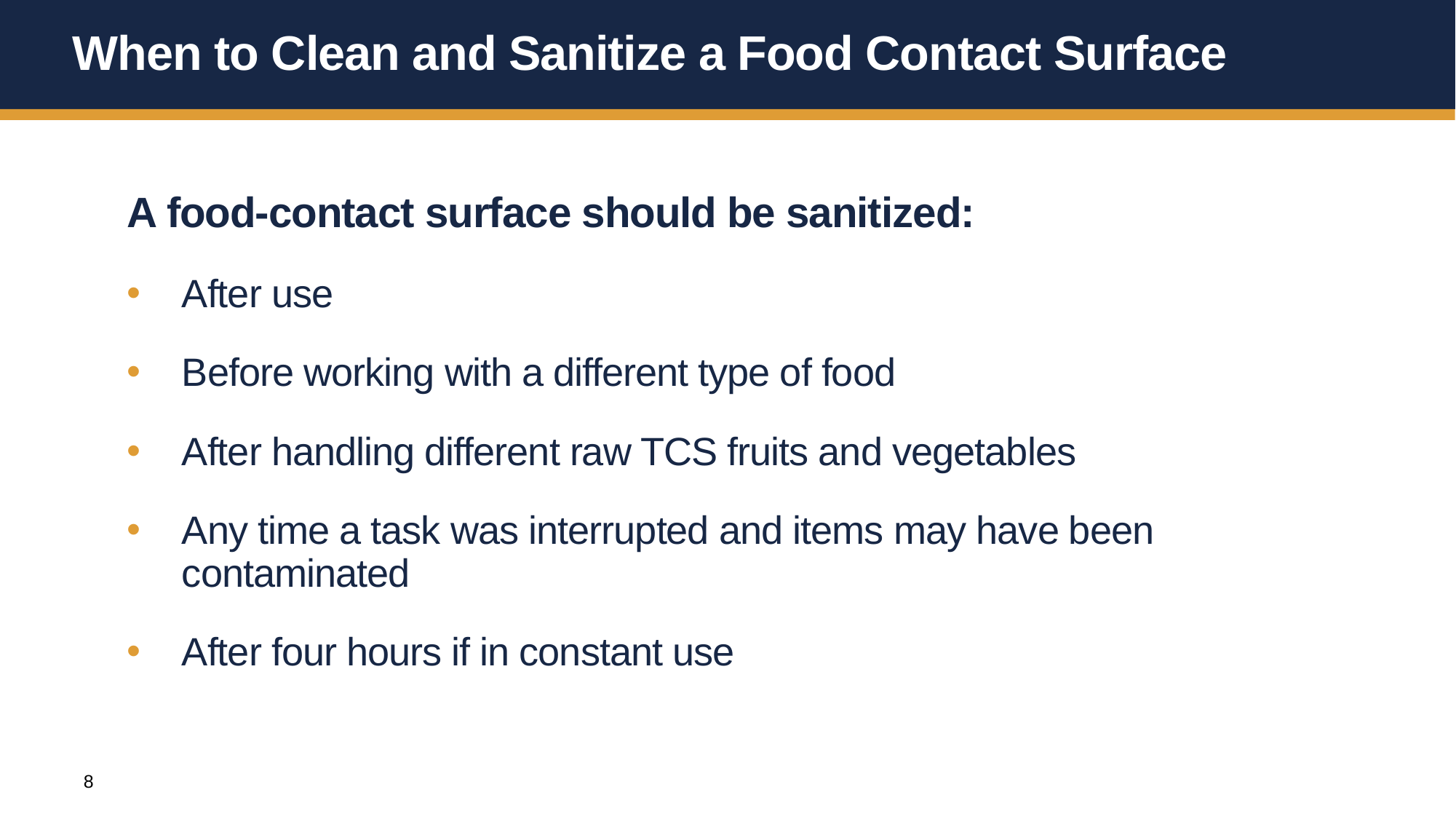

# When to Clean and Sanitize a Food Contact Surface
A food-contact surface should be sanitized:
After use
Before working with a different type of food
After handling different raw TCS fruits and vegetables
Any time a task was interrupted and items may have been contaminated
After four hours if in constant use

8